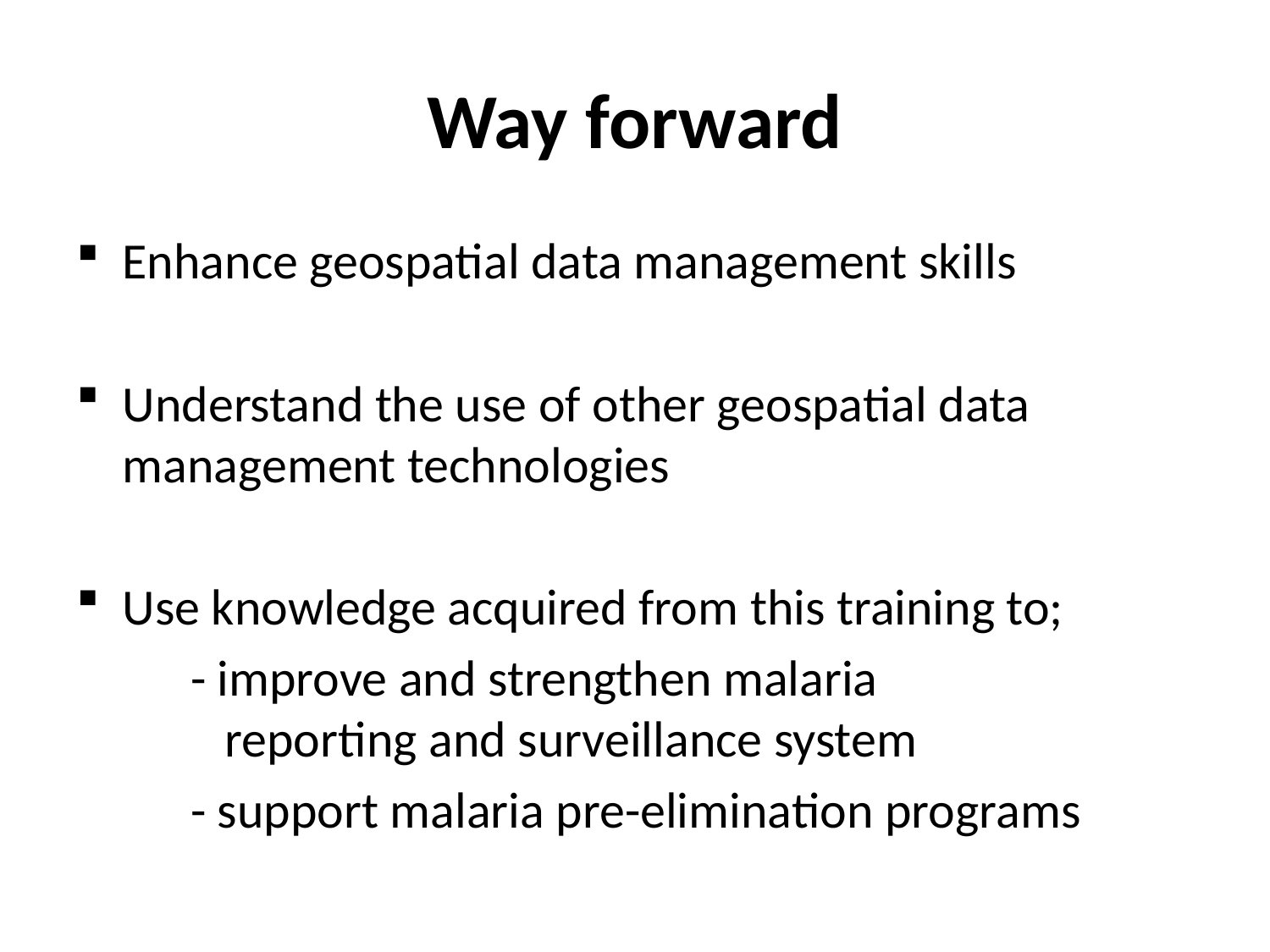

# Way forward
Enhance geospatial data management skills

Understand the use of other geospatial data management technologies

Use knowledge acquired from this training to;
	- improve and strengthen malaria  			   reporting and surveillance system
	- support malaria pre-elimination programs